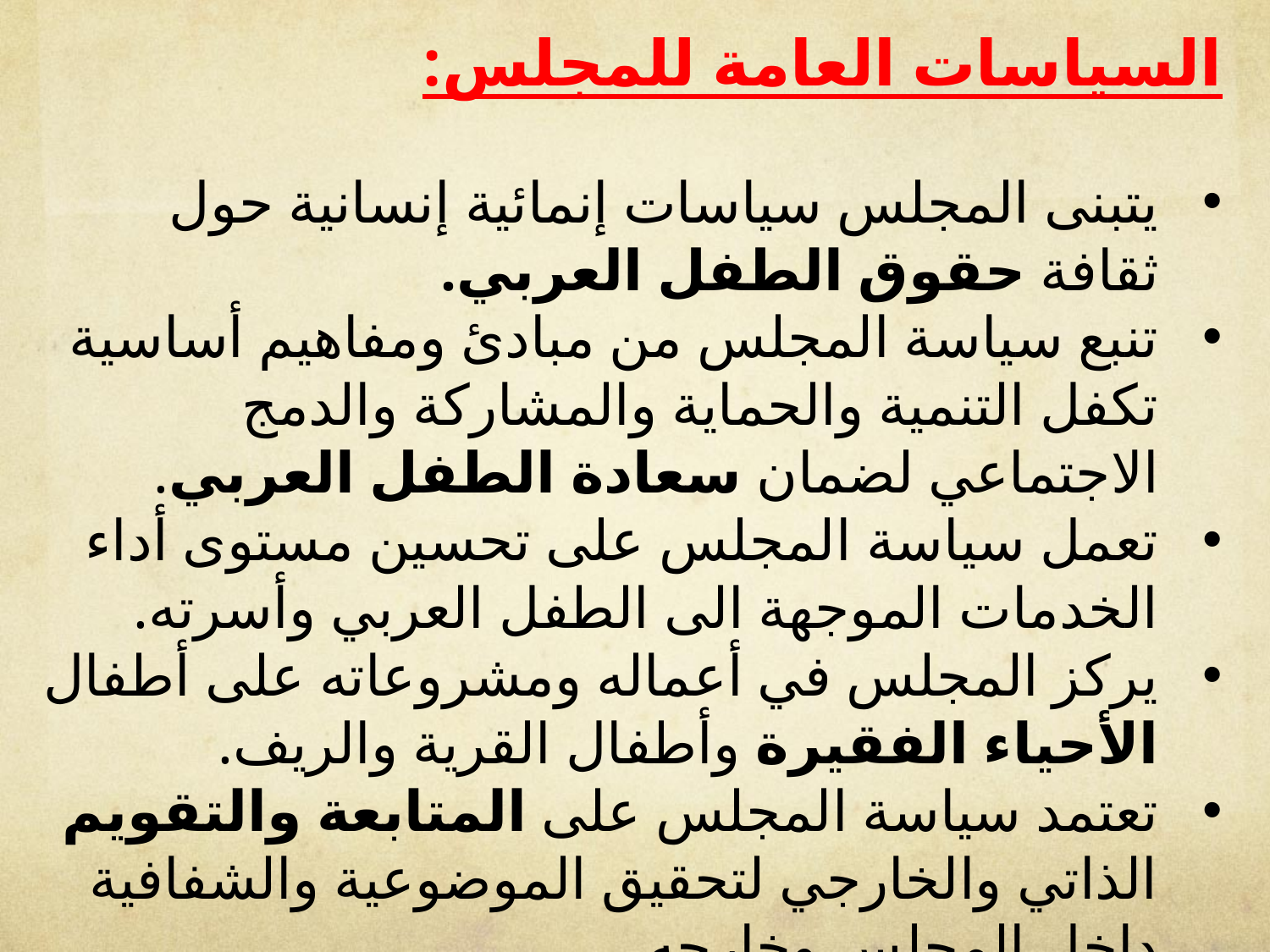

السياسات العامة للمجلس:

يتبنى المجلس سياسات إنمائية إنسانية حول ثقافة حقوق الطفل العربي.
تنبع سياسة المجلس من مبادئ ومفاهيم أساسية تكفل التنمية والحماية والمشاركة والدمج الاجتماعي لضمان سعادة الطفل العربي.
تعمل سياسة المجلس على تحسين مستوى أداء الخدمات الموجهة الى الطفل العربي وأسرته.
يركز المجلس في أعماله ومشروعاته على أطفال الأحياء الفقيرة وأطفال القرية والريف.
تعتمد سياسة المجلس على المتابعة والتقويم الذاتي والخارجي لتحقيق الموضوعية والشفافية داخل المجلس وخارجه.